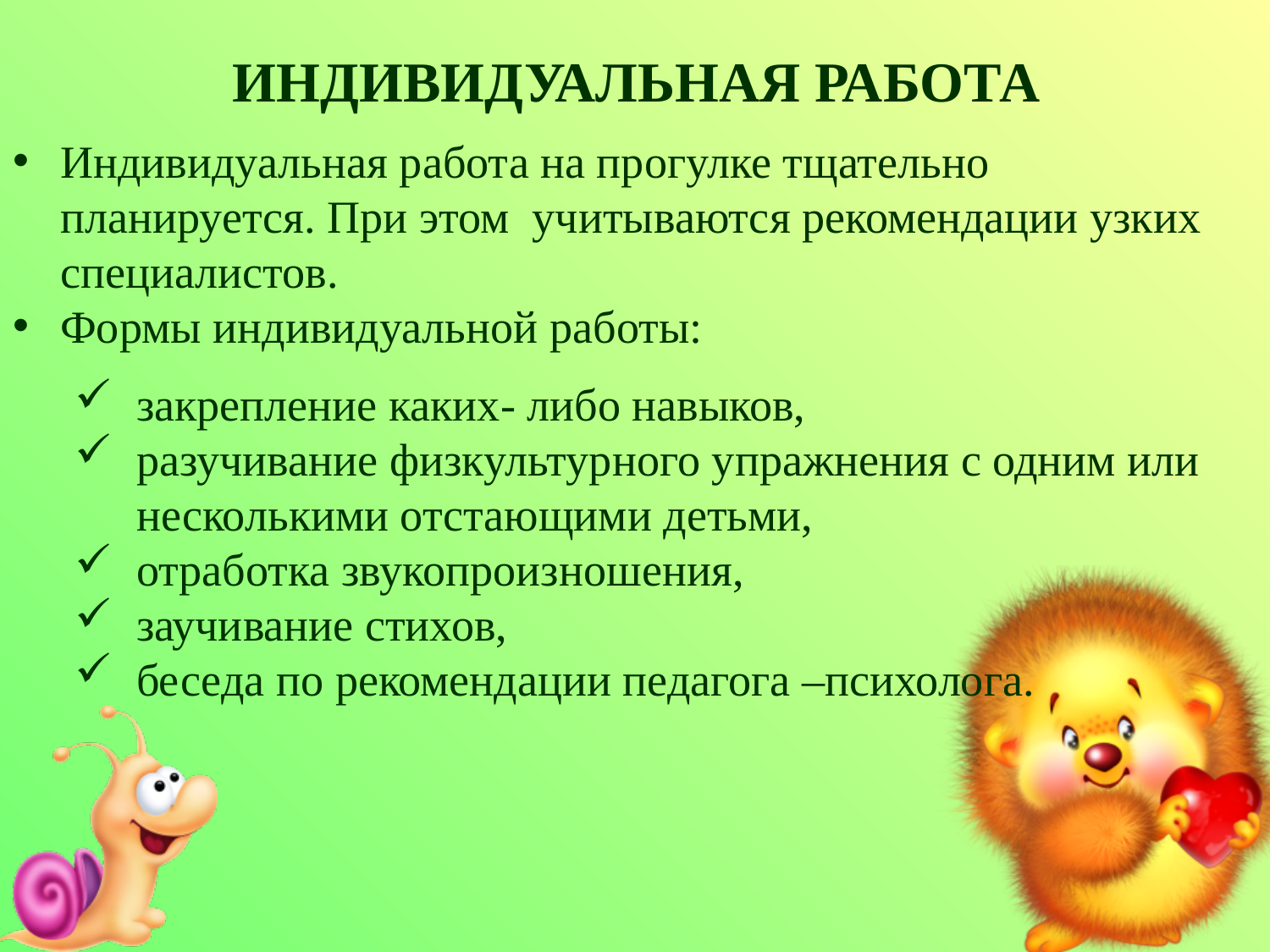

# ИНДИВИДУАЛЬНАЯ РАБОТА
Индивидуальная работа на прогулке тщательно планируется. При этом  учитываются рекомендации узких специалистов.
Формы индивидуальной работы:
закрепление каких- либо навыков,
разучивание физкультурного упражнения с одним или несколькими отстающими детьми,
отработка звукопроизношения,
заучивание стихов,
беседа по рекомендации педагога –психолога.